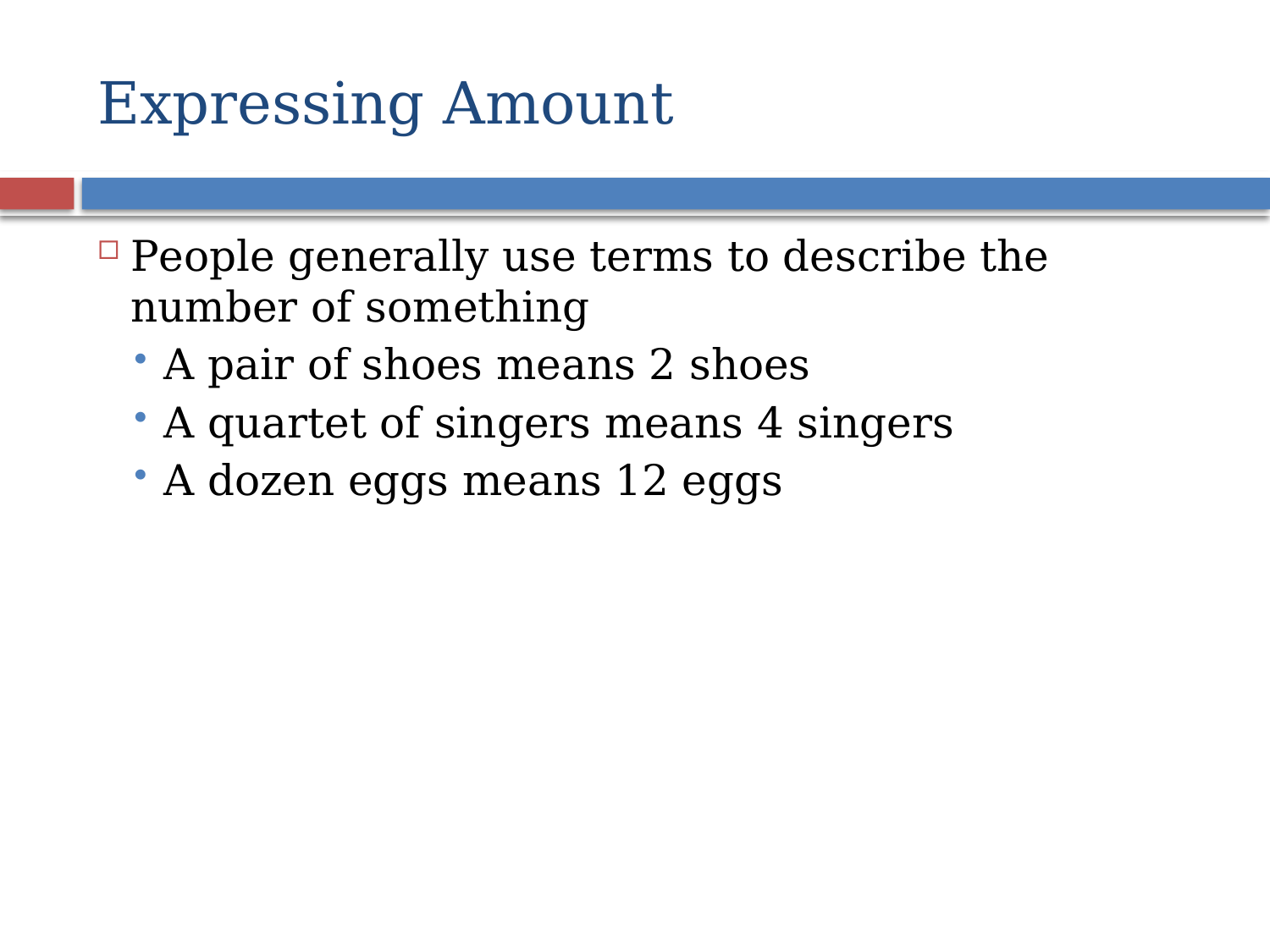

# Expressing Amount
People generally use terms to describe the number of something
A pair of shoes means 2 shoes
A quartet of singers means 4 singers
A dozen eggs means 12 eggs